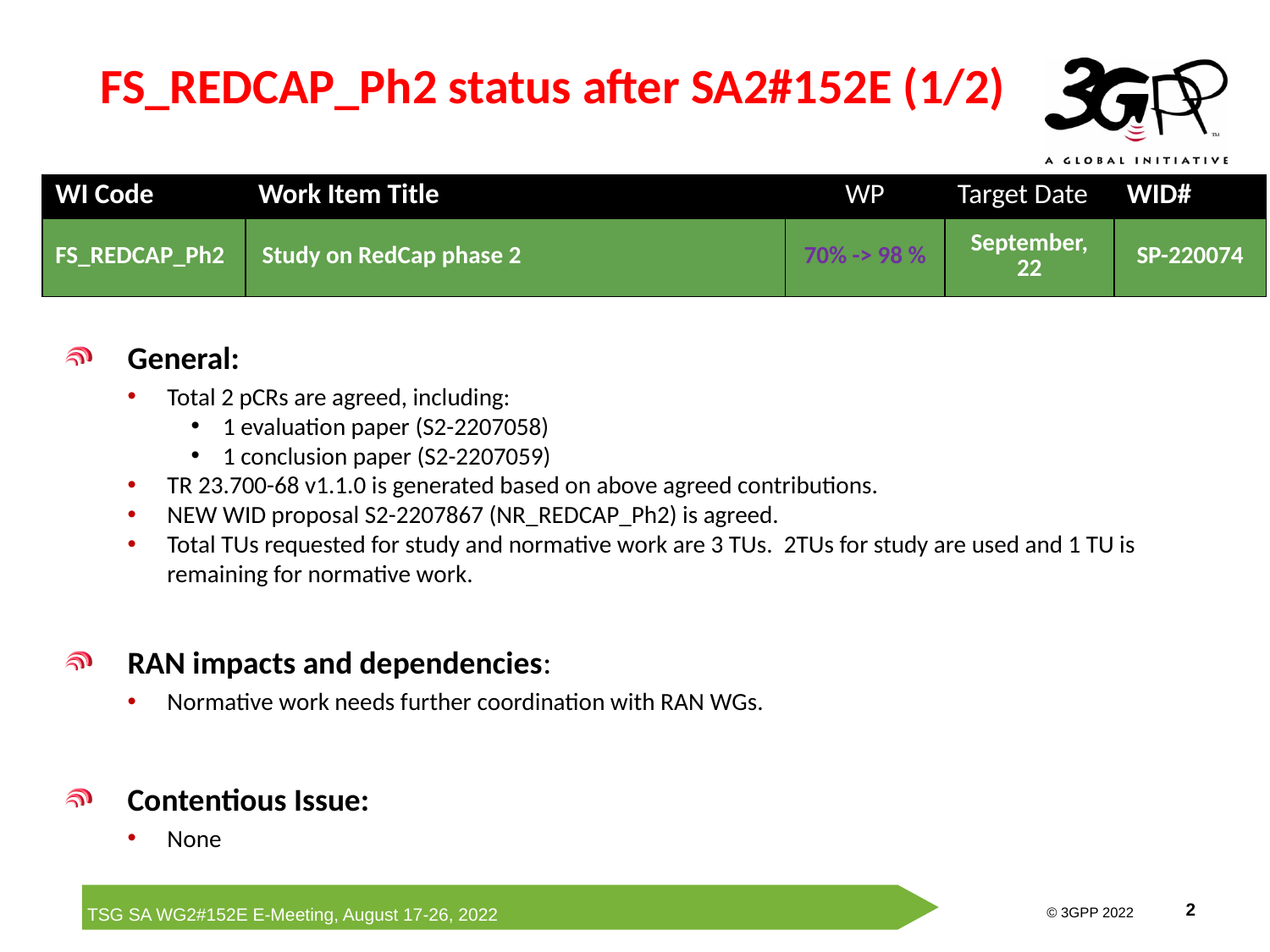

# FS_REDCAP_Ph2 status after SA2#152E (1/2)
| WI Code | Work Item Title | WP | Target Date | WID# |
| --- | --- | --- | --- | --- |
| FS\_REDCAP\_Ph2 | Study on RedCap phase 2 | 70% -> 98 % | September, 22 | SP-220074 |
General:
Total 2 pCRs are agreed, including:
1 evaluation paper (S2-2207058)
1 conclusion paper (S2-2207059)
TR 23.700-68 v1.1.0 is generated based on above agreed contributions.
NEW WID proposal S2-2207867 (NR_REDCAP_Ph2) is agreed.
Total TUs requested for study and normative work are 3 TUs.  2TUs for study are used and 1 TU is remaining for normative work.

RAN impacts and dependencies:
Normative work needs further coordination with RAN WGs.

Contentious Issue:
None